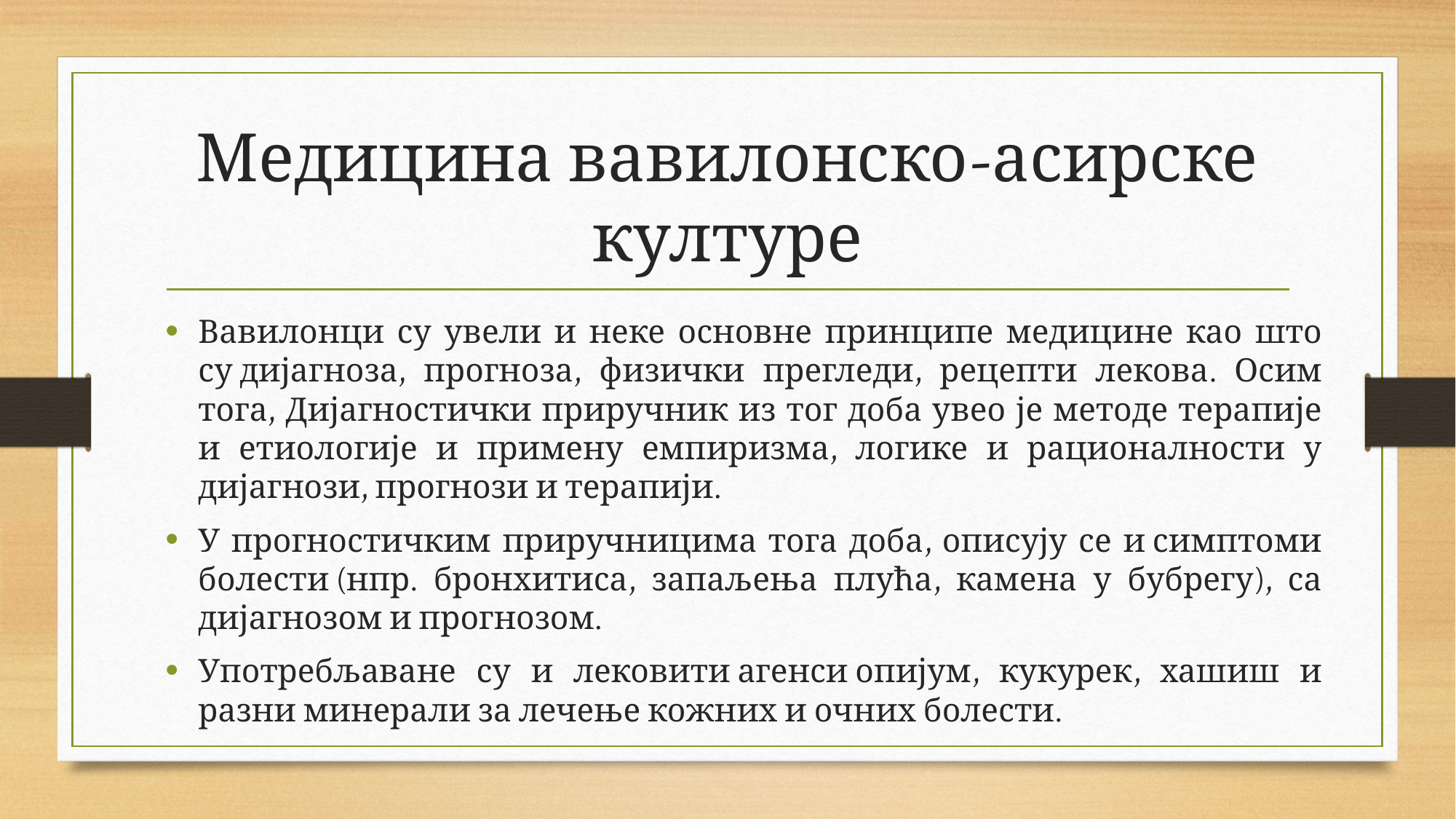

# Медицина вавилонско-асирске културе
Вавилонци су увели и неке основне принципе медицине као што су дијагноза, прогноза, физички прегледи, рецепти лекова. Осим тога, Дијагностички приручник из тог доба увео је методе терапије и етиологије и примену емпиризма, логике и рационалности у дијагнози, прогнози и терапији.
У прогностичким приручницима тога доба, описују се и симптоми болести (нпр. бронхитиса, запаљења плућа, камена у бубрегу), са дијагнозом и прогнозом.
Употребљаване су и лековити агенси опијум, кукурек, хашиш и разни минерали за лечење кожних и очних болести.